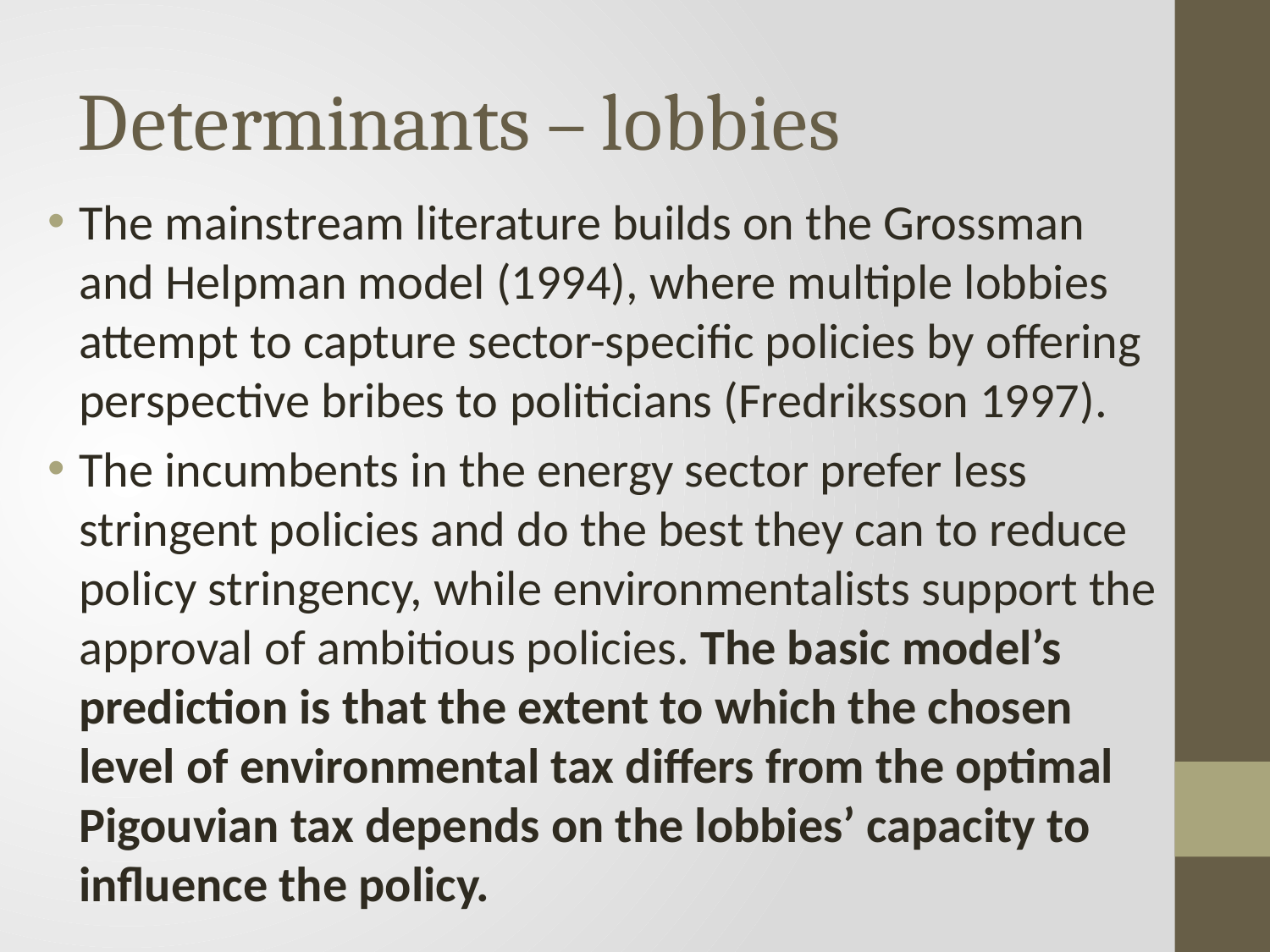

# Determinants – lobbies
The mainstream literature builds on the Grossman and Helpman model (1994), where multiple lobbies attempt to capture sector-specific policies by offering perspective bribes to politicians (Fredriksson 1997).
The incumbents in the energy sector prefer less stringent policies and do the best they can to reduce policy stringency, while environmentalists support the approval of ambitious policies. The basic model’s prediction is that the extent to which the chosen level of environmental tax differs from the optimal Pigouvian tax depends on the lobbies’ capacity to influence the policy.